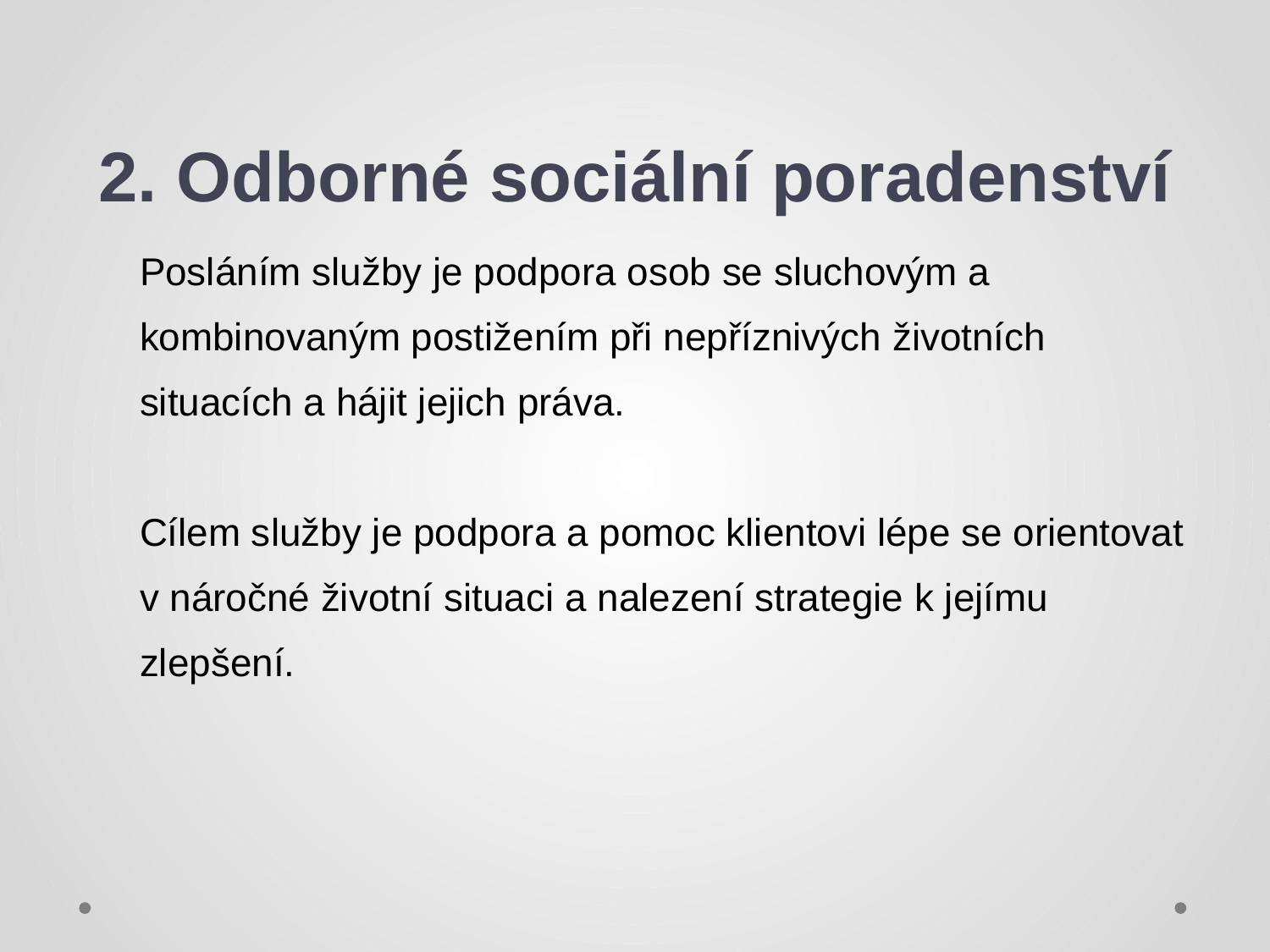

# 2. Odborné sociální poradenství
Posláním služby je podpora osob se sluchovým a kombinovaným postižením při nepříznivých životních situacích a hájit jejich práva.

Cílem služby je podpora a pomoc klientovi lépe se orientovat v náročné životní situaci a nalezení strategie k jejímu zlepšení.